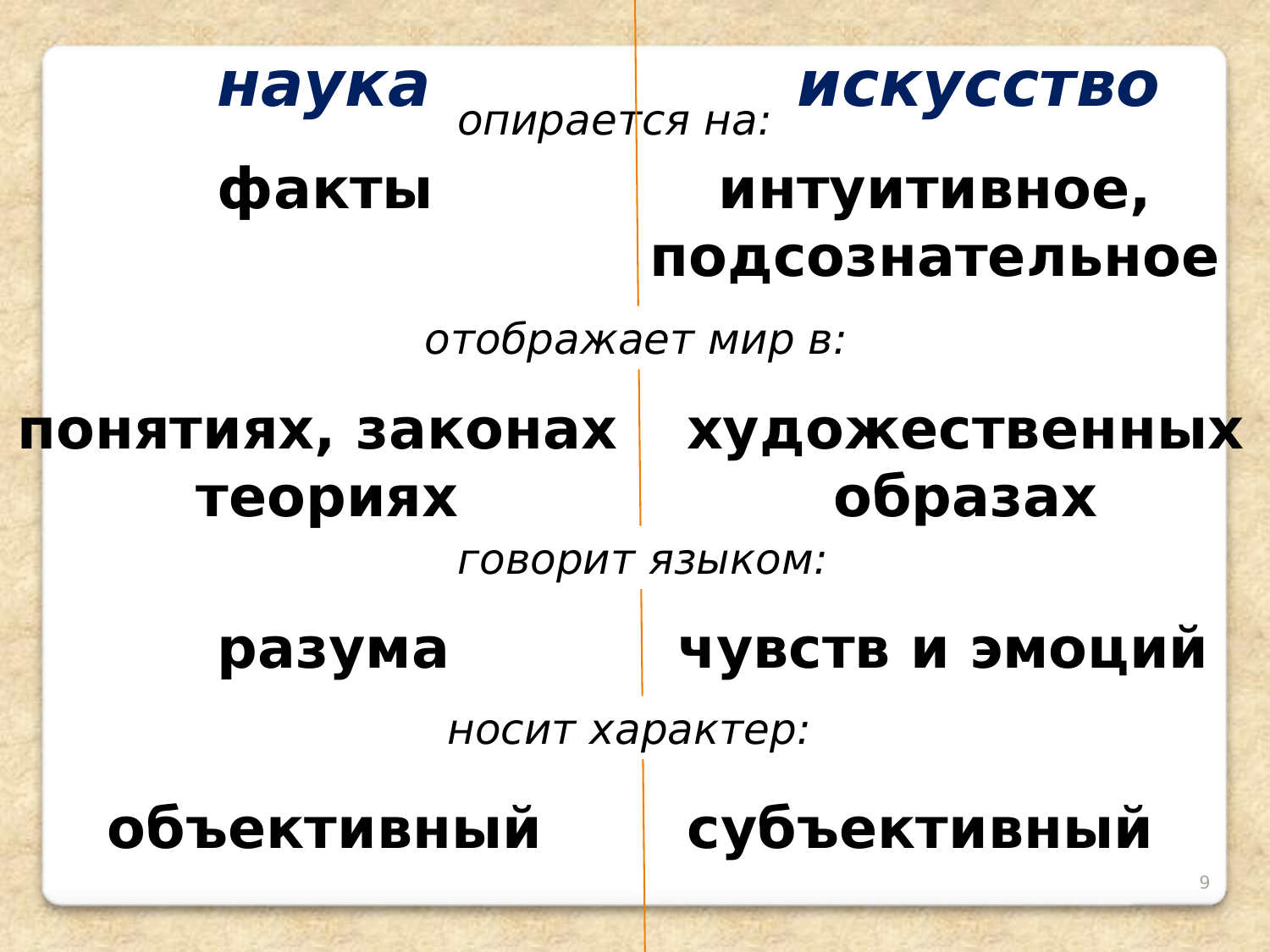

наука
искусство
опирается на:
факты
интуитивное, подсознательное

отображает мир в:
понятиях, законах
 теориях
художественных
образах

говорит языком:
разума
чувств и эмоций
носит характер:
объективный
субъективный
9